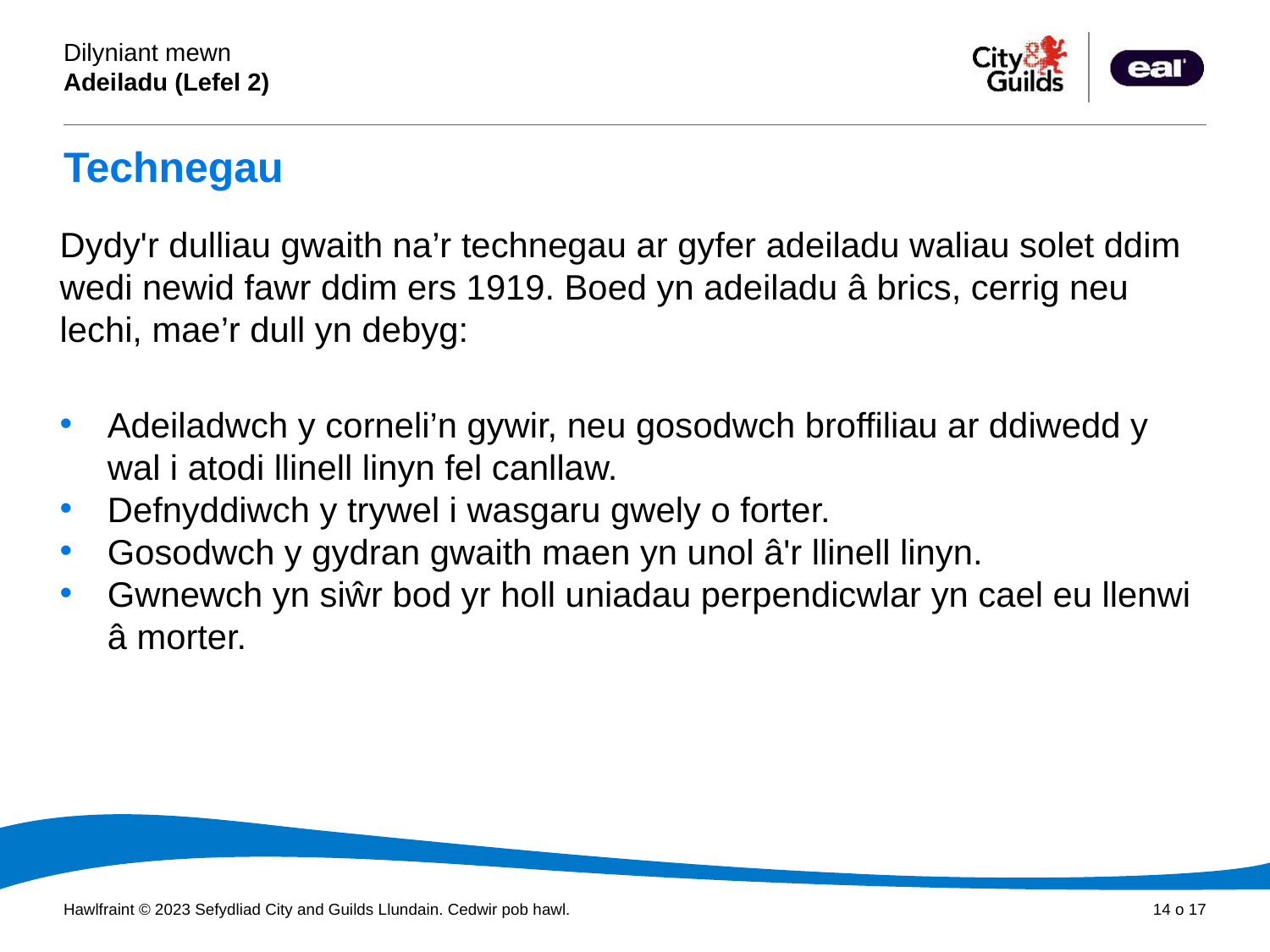

# Technegau
Dydy'r dulliau gwaith na’r technegau ar gyfer adeiladu waliau solet ddim wedi newid fawr ddim ers 1919. Boed yn adeiladu â brics, cerrig neu lechi, mae’r dull yn debyg:
Adeiladwch y corneli’n gywir, neu gosodwch broffiliau ar ddiwedd y wal i atodi llinell linyn fel canllaw.
Defnyddiwch y trywel i wasgaru gwely o forter.
Gosodwch y gydran gwaith maen yn unol â'r llinell linyn.
Gwnewch yn siŵr bod yr holl uniadau perpendicwlar yn cael eu llenwi â morter.